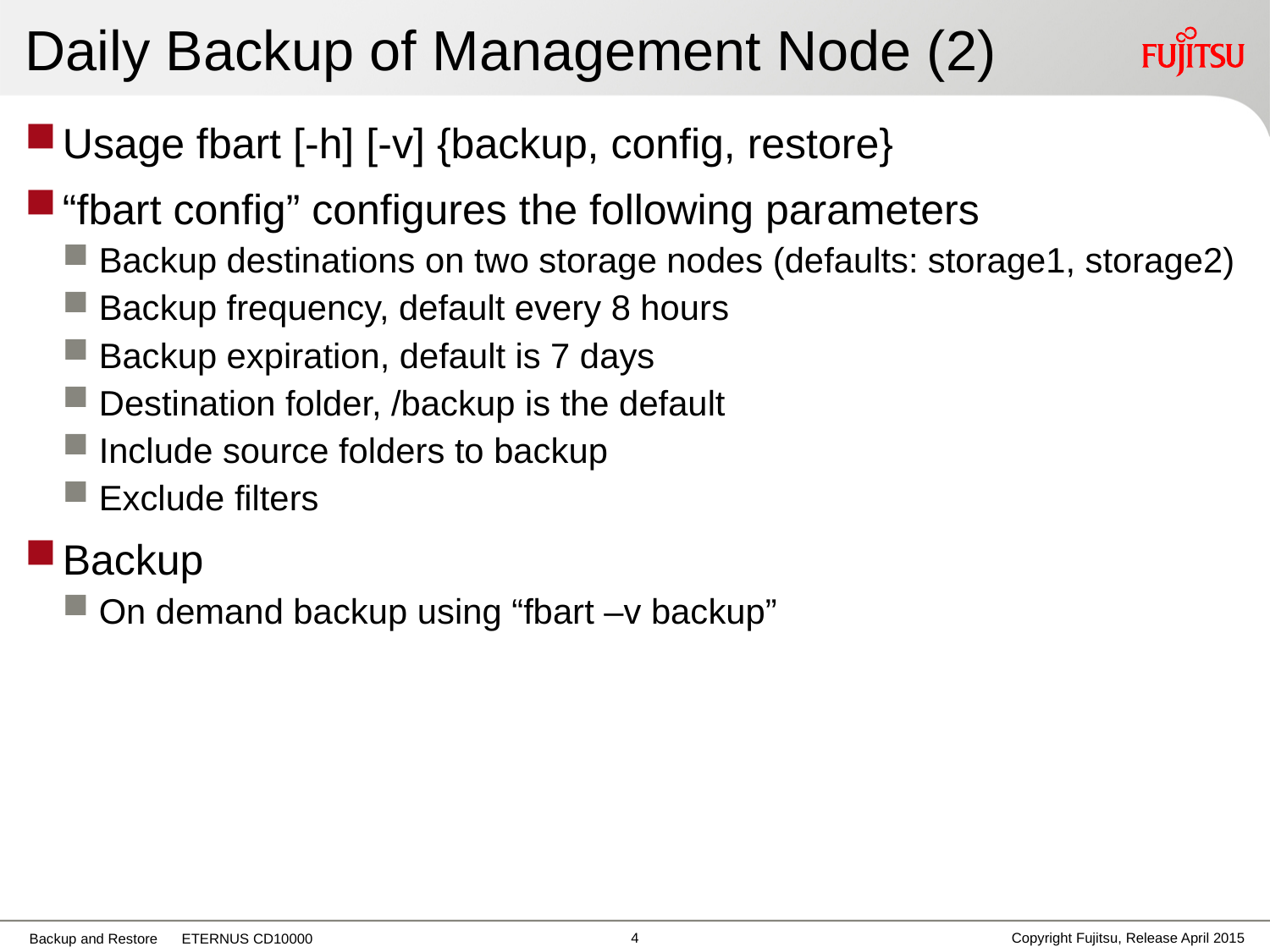

# Daily Backup of Management Node (2)
Usage fbart [-h] [-v] {backup, config, restore}
“fbart config” configures the following parameters
Backup destinations on two storage nodes (defaults: storage1, storage2)
Backup frequency, default every 8 hours
Backup expiration, default is 7 days
Destination folder, /backup is the default
Include source folders to backup
Exclude filters
Backup
On demand backup using “fbart –v backup”

4
Copyright Fujitsu, Release April 2015
Backup and Restore      ETERNUS CD10000